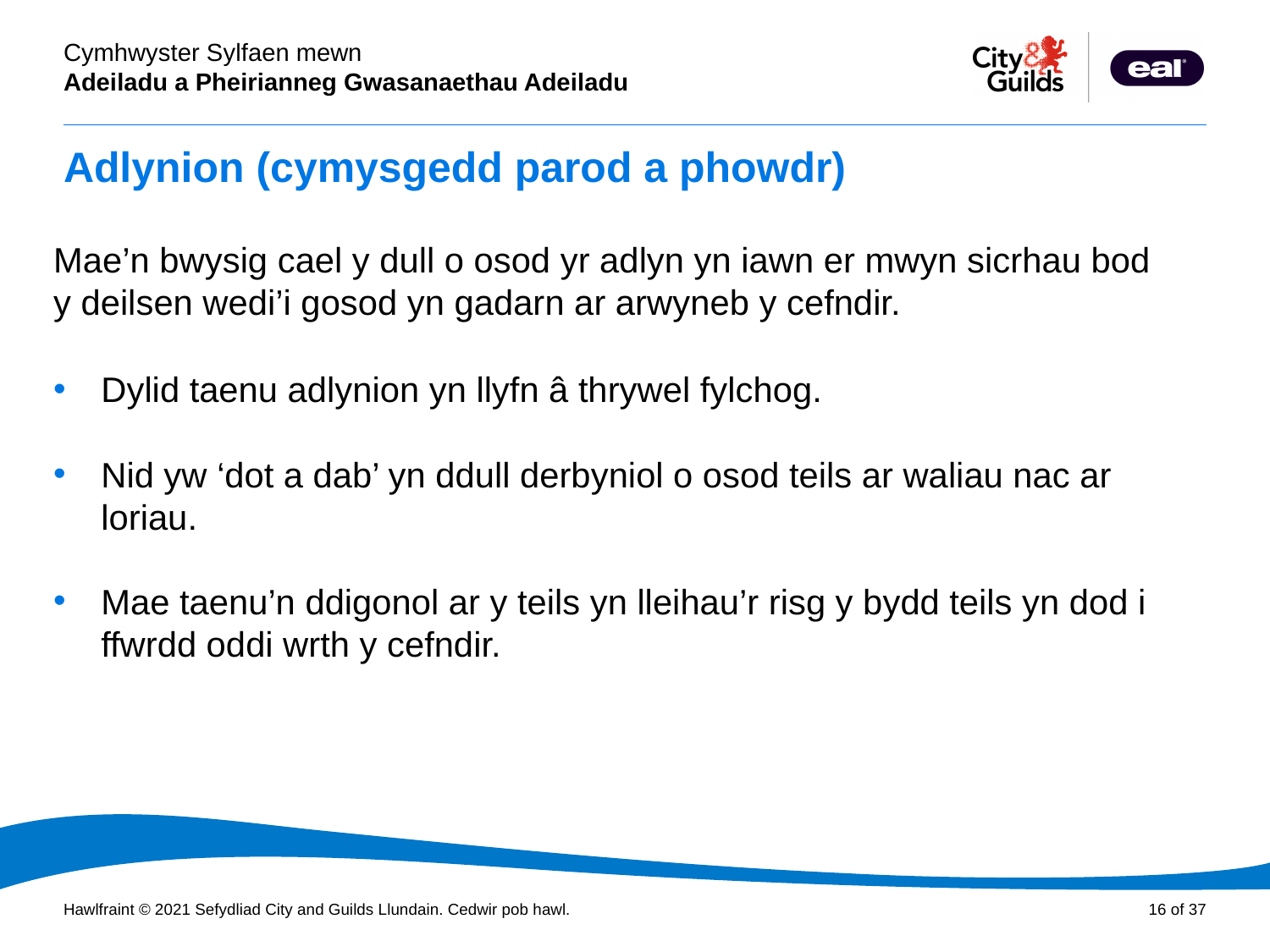

# Adlynion (cymysgedd parod a phowdr)
Mae’n bwysig cael y dull o osod yr adlyn yn iawn er mwyn sicrhau bod y deilsen wedi’i gosod yn gadarn ar arwyneb y cefndir.

Dylid taenu adlynion yn llyfn â thrywel fylchog.

Nid yw ‘dot a dab’ yn ddull derbyniol o osod teils ar waliau nac ar loriau.

Mae taenu’n ddigonol ar y teils yn lleihau’r risg y bydd teils yn dod i ffwrdd oddi wrth y cefndir.